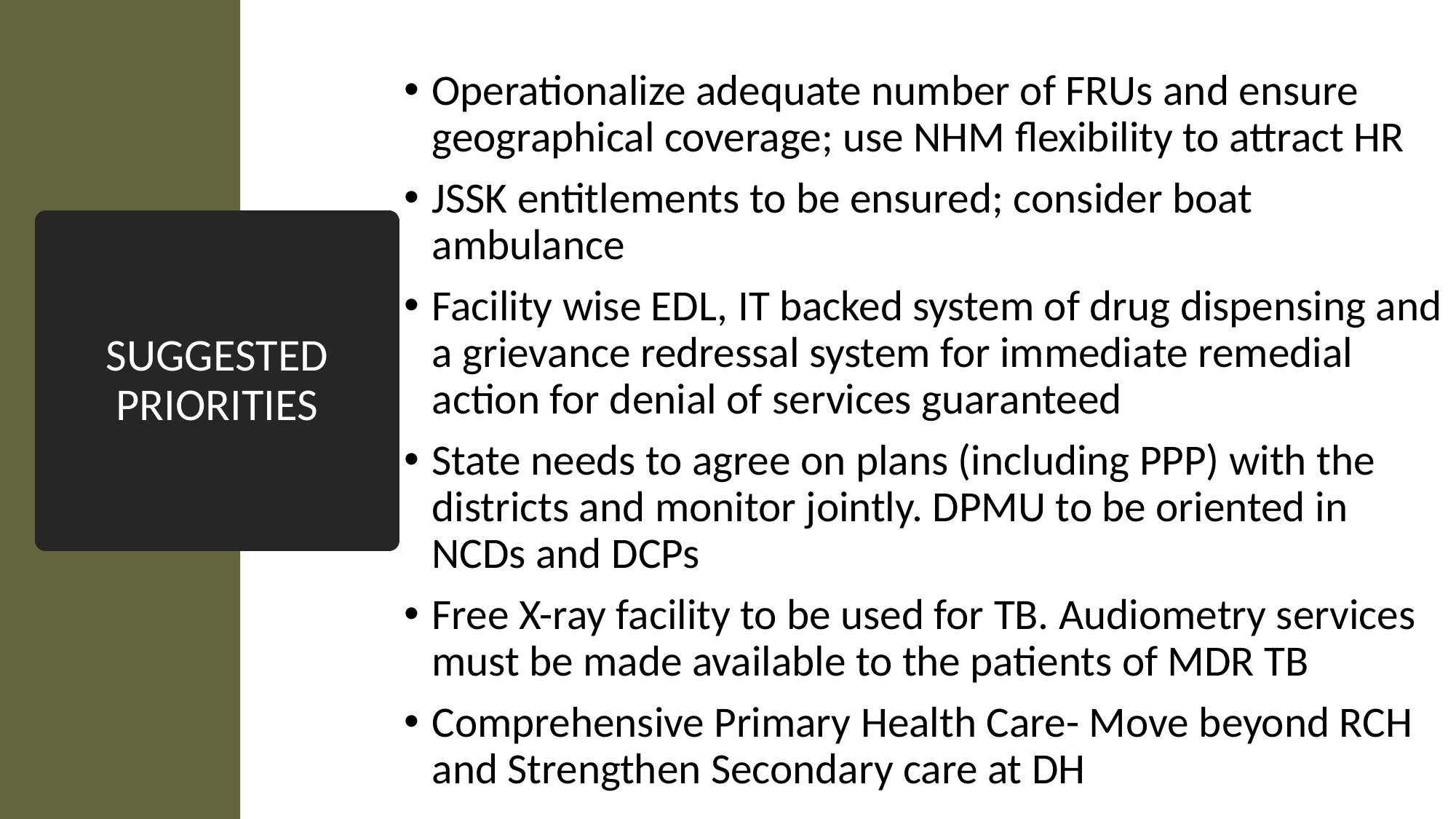

Operationalize adequate number of FRUs and ensure geographical coverage; use NHM flexibility to attract HR
JSSK entitlements to be ensured; consider boat ambulance
Facility wise EDL, IT backed system of drug dispensing and a grievance redressal system for immediate remedial action for denial of services guaranteed
State needs to agree on plans (including PPP) with the districts and monitor jointly. DPMU to be oriented in NCDs and DCPs
Free X-ray facility to be used for TB. Audiometry services must be made available to the patients of MDR TB
Comprehensive Primary Health Care- Move beyond RCH  and Strengthen Secondary care at DH

# Suggested Priorities